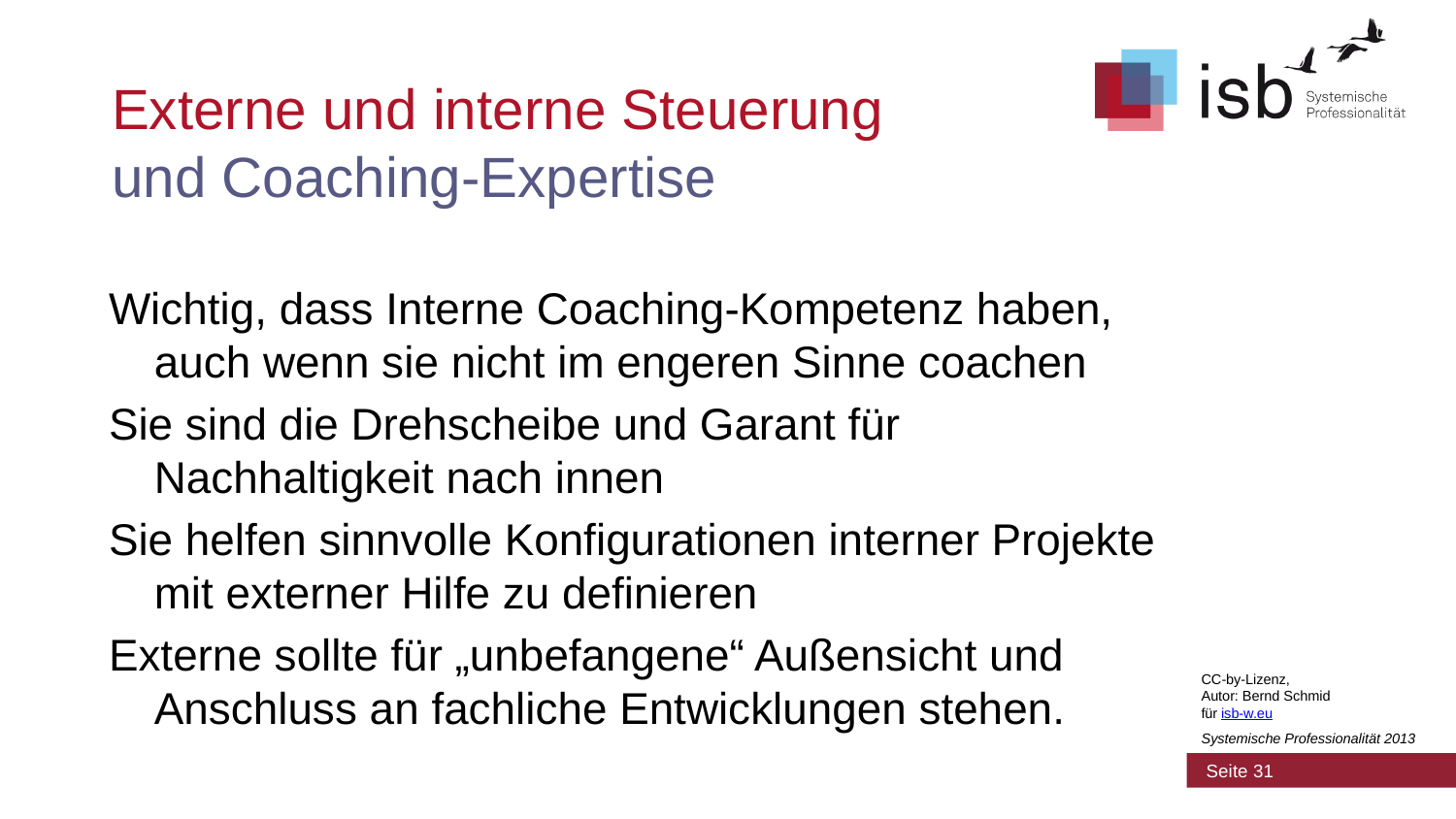

# Externe und interne Steuerung und Coaching-Expertise
Wichtig, dass Interne Coaching-Kompetenz haben, auch wenn sie nicht im engeren Sinne coachen
Sie sind die Drehscheibe und Garant für Nachhaltigkeit nach innen
Sie helfen sinnvolle Konfigurationen interner Projekte mit externer Hilfe zu definieren
Externe sollte für „unbefangene“ Außensicht und Anschluss an fachliche Entwicklungen stehen.
 Seite 31